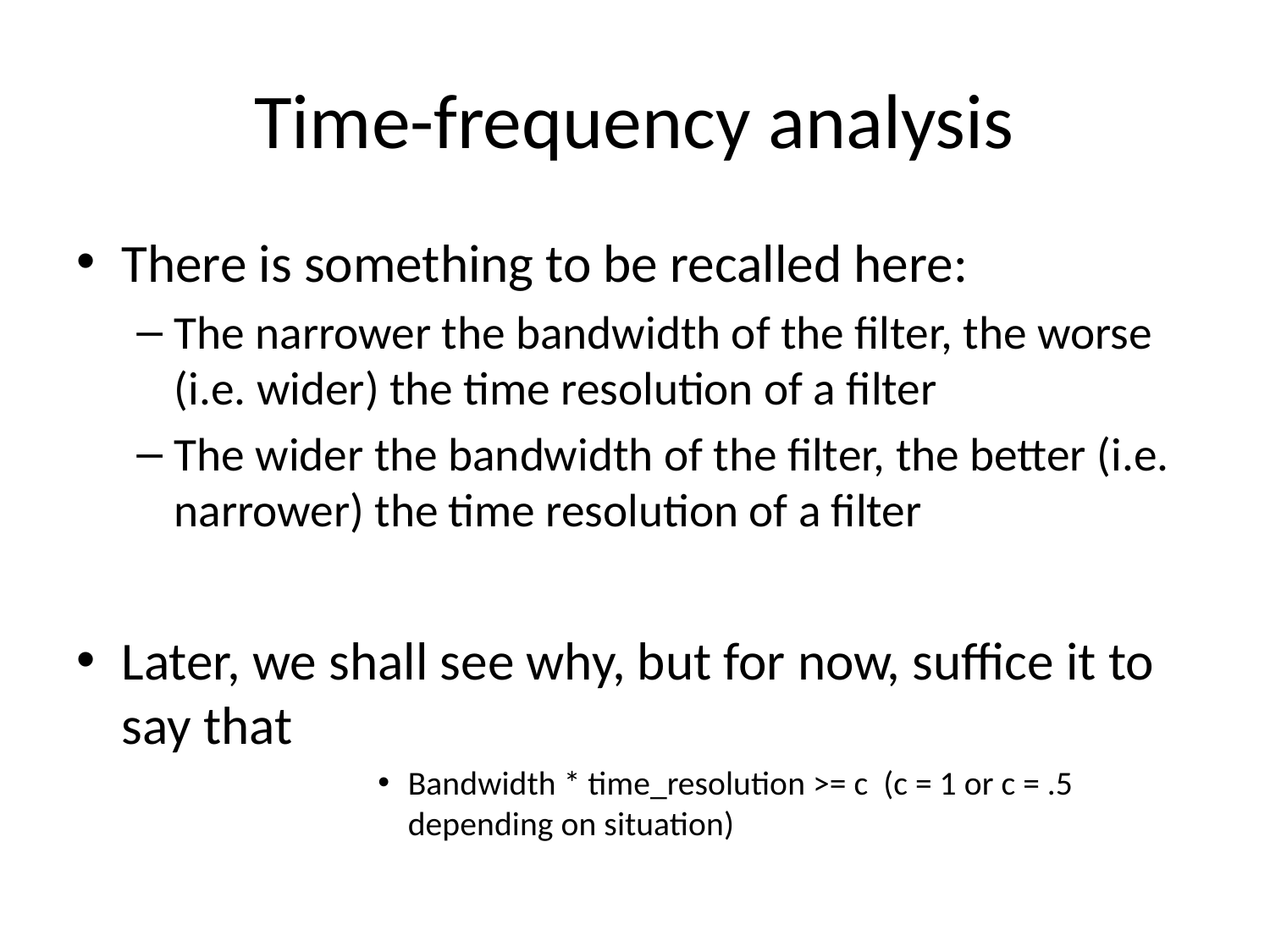

# Time-frequency analysis
There is something to be recalled here:
The narrower the bandwidth of the filter, the worse (i.e. wider) the time resolution of a filter
The wider the bandwidth of the filter, the better (i.e. narrower) the time resolution of a filter

Later, we shall see why, but for now, suffice it to say that
Bandwidth * time_resolution >= c  (c = 1 or c = .5 depending on situation)